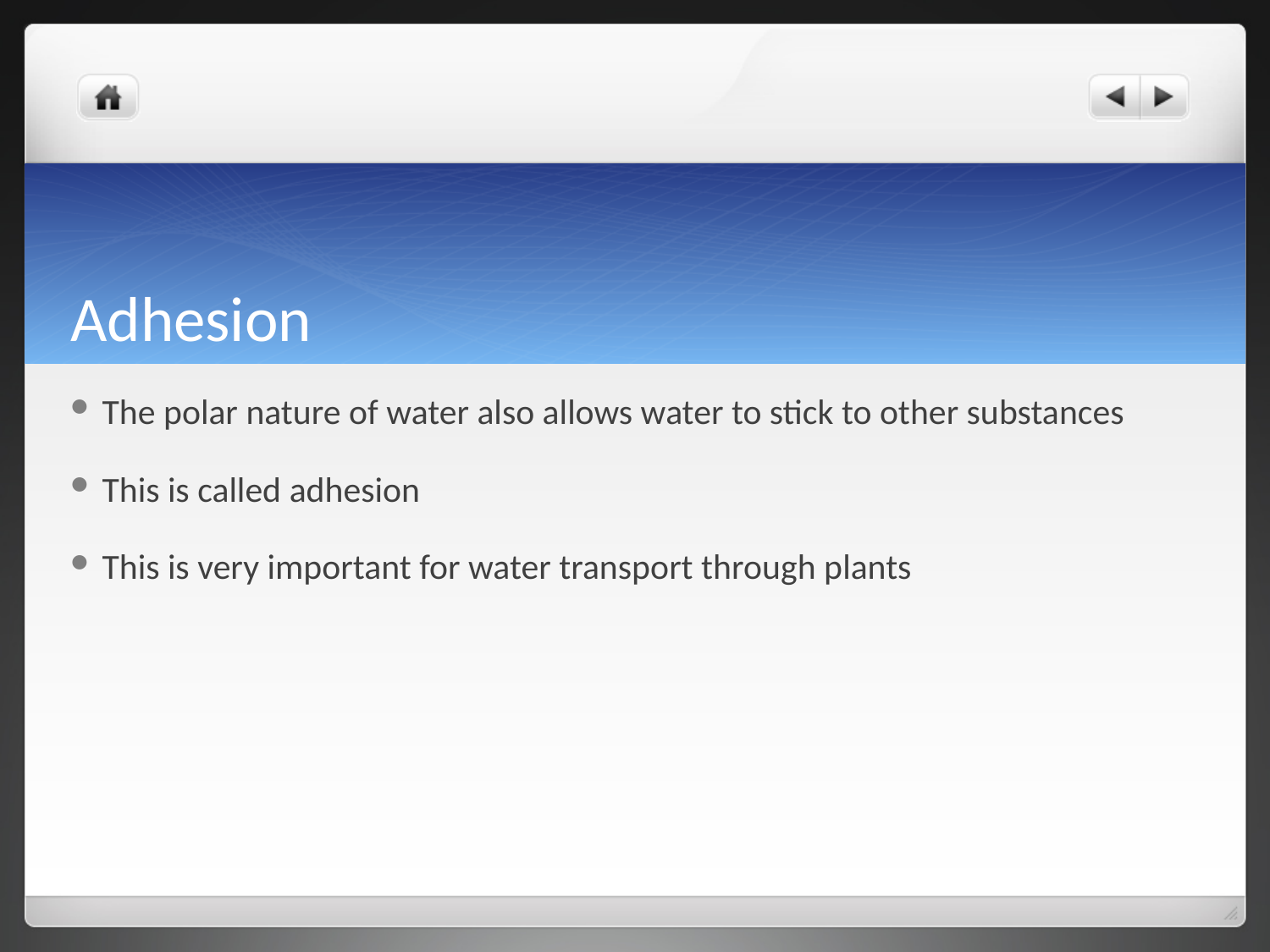

# Adhesion
The polar nature of water also allows water to stick to other substances
This is called adhesion
This is very important for water transport through plants